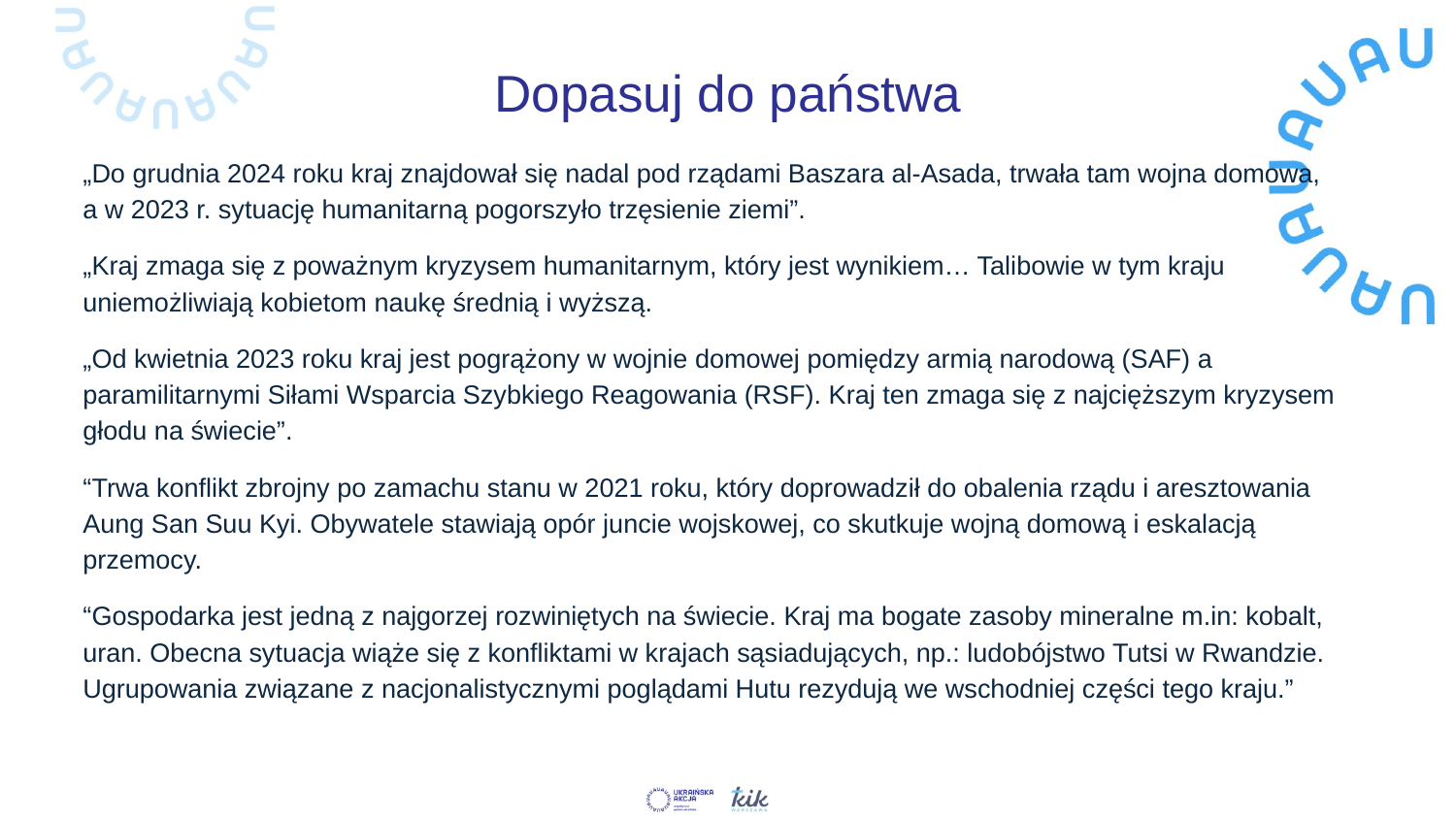

# Dopasuj do państwa
„Do grudnia 2024 roku kraj znajdował się nadal pod rządami Baszara al-Asada, trwała tam wojna domowa,
a w 2023 r. sytuację humanitarną pogorszyło trzęsienie ziemi”.
„Kraj zmaga się z poważnym kryzysem humanitarnym, który jest wynikiem… Talibowie w tym kraju uniemożliwiają kobietom naukę średnią i wyższą.
„Od kwietnia 2023 roku kraj jest pogrążony w wojnie domowej pomiędzy armią narodową (SAF) a paramilitarnymi Siłami Wsparcia Szybkiego Reagowania (RSF). Kraj ten zmaga się z najcięższym kryzysem głodu na świecie”.
“Trwa konflikt zbrojny po zamachu stanu w 2021 roku, który doprowadził do obalenia rządu i aresztowania Aung San Suu Kyi. Obywatele stawiają opór juncie wojskowej, co skutkuje wojną domową i eskalacją przemocy.
“Gospodarka jest jedną z najgorzej rozwiniętych na świecie. Kraj ma bogate zasoby mineralne m.in: kobalt, uran. Obecna sytuacja wiąże się z konfliktami w krajach sąsiadujących, np.: ludobójstwo Tutsi w Rwandzie. Ugrupowania związane z nacjonalistycznymi poglądami Hutu rezydują we wschodniej części tego kraju.”
.